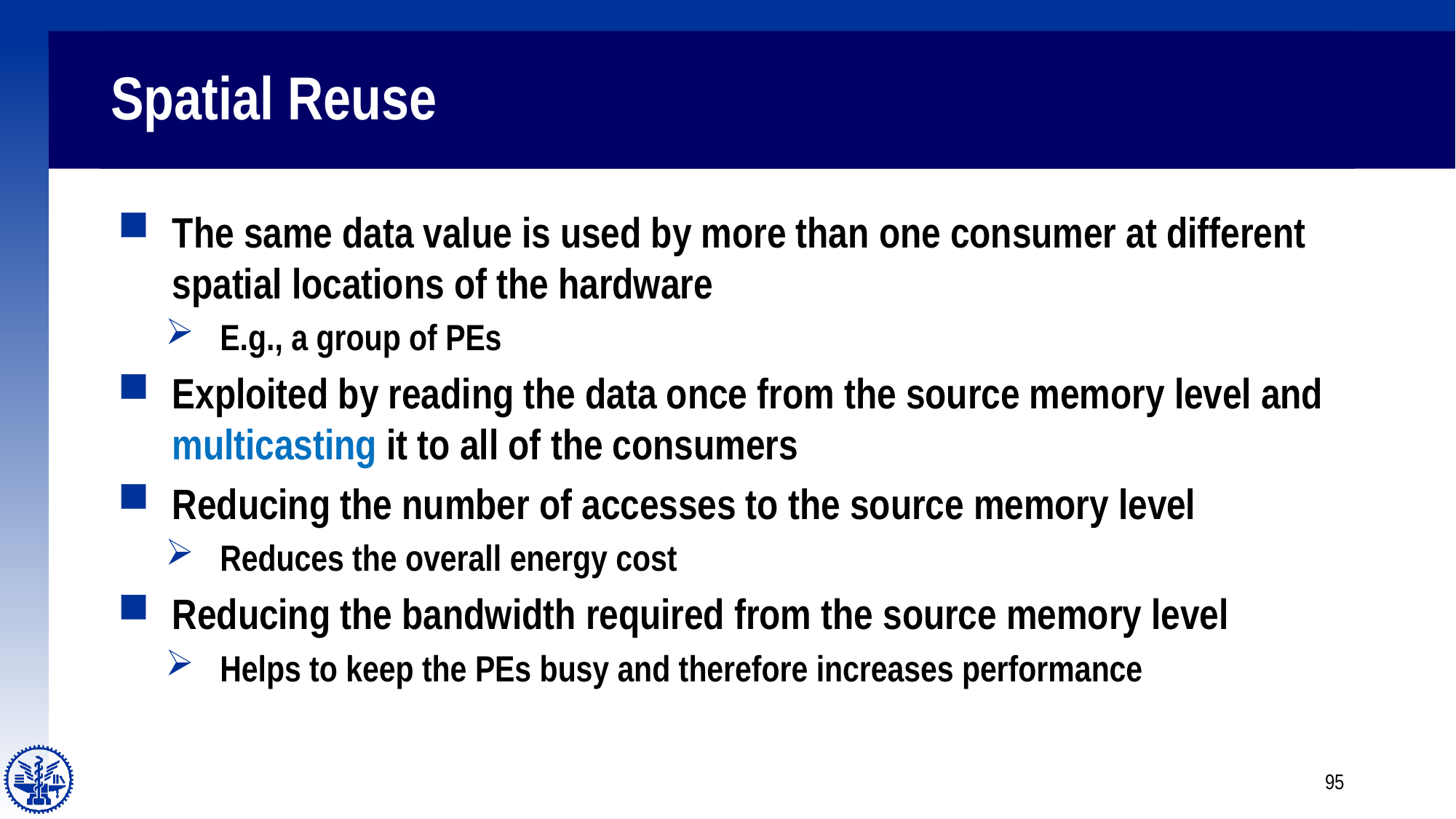

# Spatial Reuse
The same data value is used by more than one consumer at different spatial locations of the hardware
E.g., a group of PEs
Exploited by reading the data once from the source memory level and multicasting it to all of the consumers
Reducing the number of accesses to the source memory level
Reduces the overall energy cost
Reducing the bandwidth required from the source memory level
Helps to keep the PEs busy and therefore increases performance
95